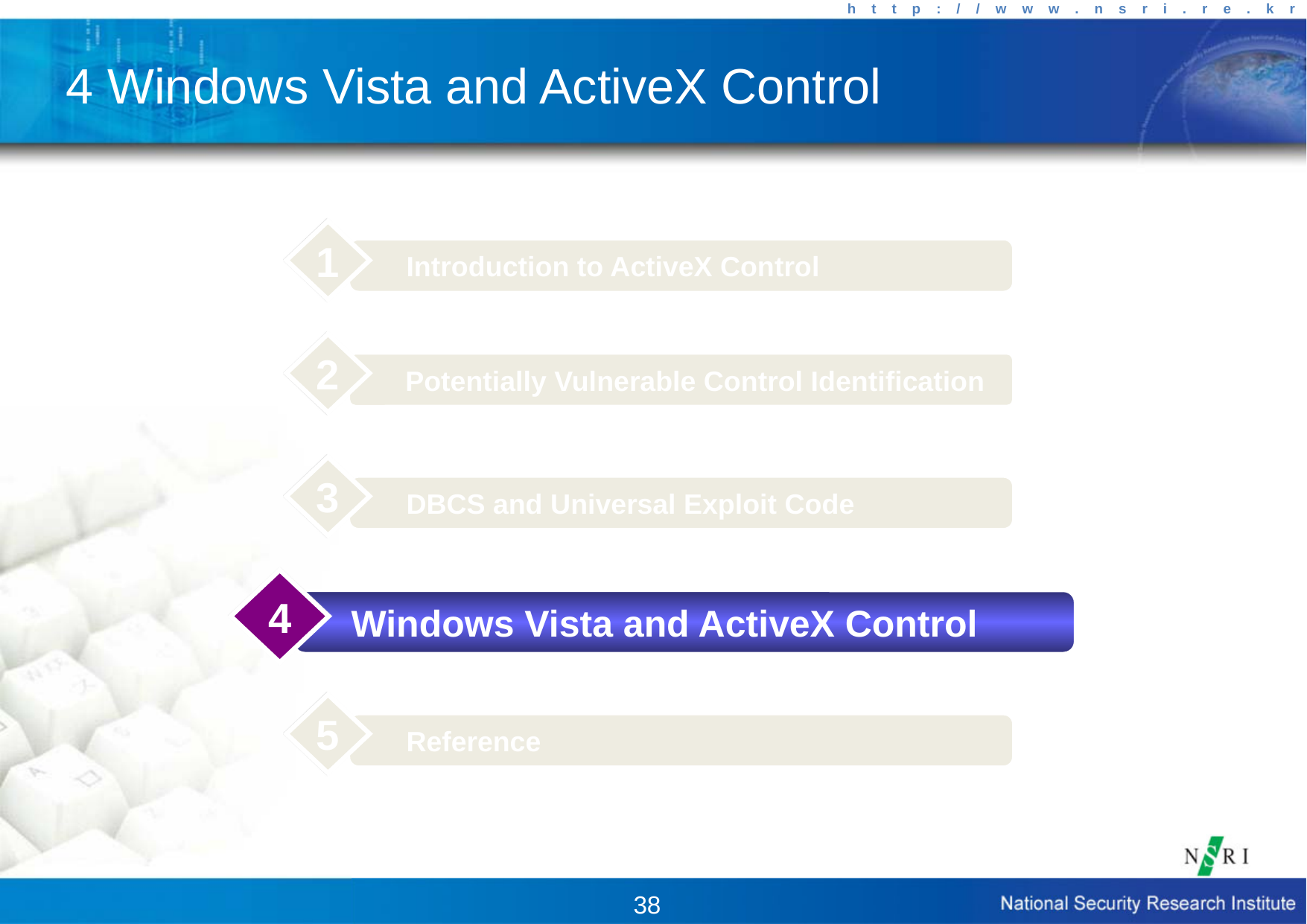

4 Windows Vista and ActiveX Control

1
Introduction to ActiveX Control
2
Potentially Vulnerable Control Identification
3
DBCS and Universal Exploit Code
4
Windows Vista and ActiveX Control
5
Reference
38